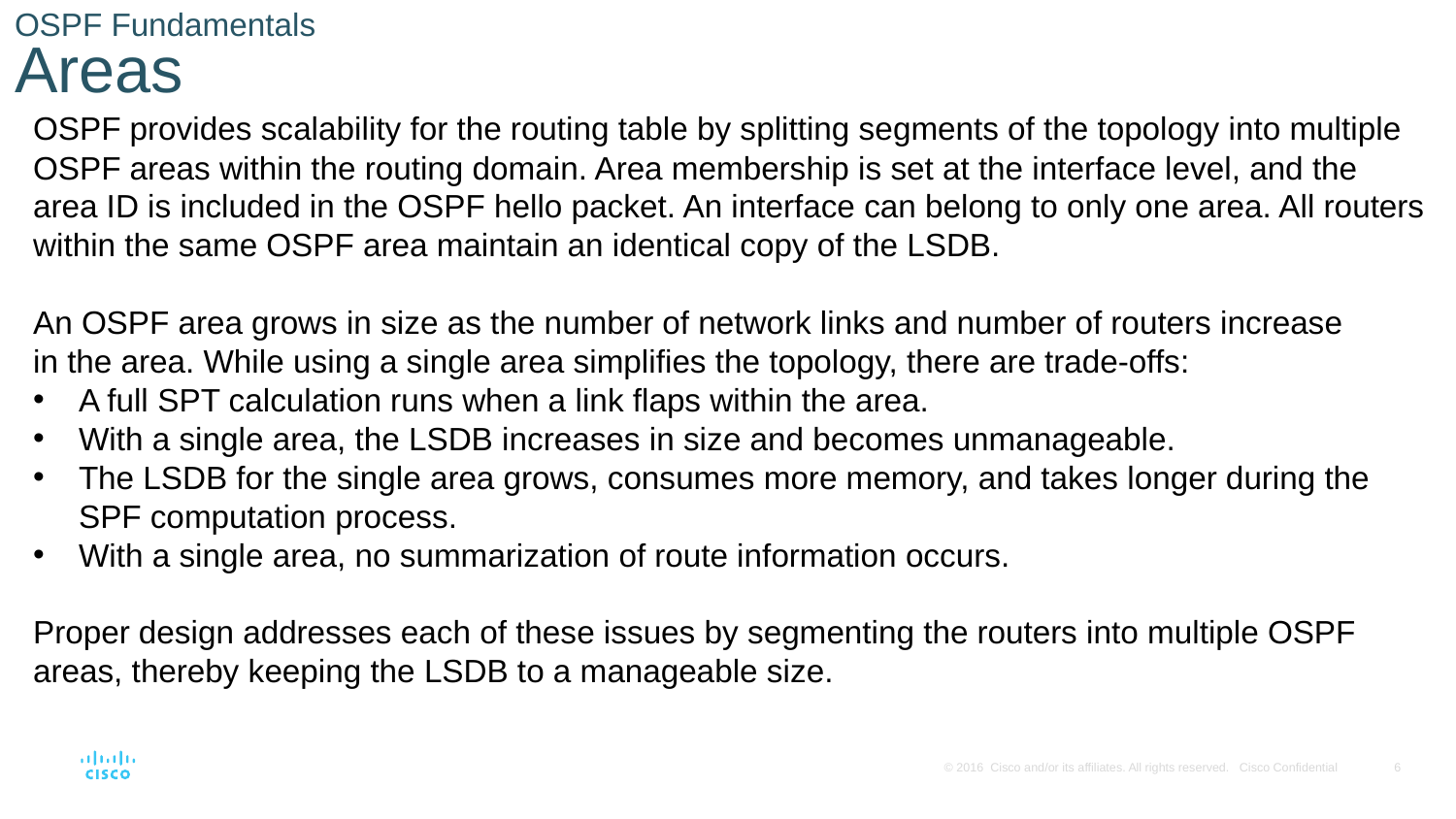

# OSPF Fundamentals Areas
OSPF provides scalability for the routing table by splitting segments of the topology into multiple OSPF areas within the routing domain. Area membership is set at the interface level, and the area ID is included in the OSPF hello packet. An interface can belong to only one area. All routers within the same OSPF area maintain an identical copy of the LSDB.

An OSPF area grows in size as the number of network links and number of routers increase
in the area. While using a single area simplifies the topology, there are trade-offs:
A full SPT calculation runs when a link flaps within the area.
With a single area, the LSDB increases in size and becomes unmanageable.
The LSDB for the single area grows, consumes more memory, and takes longer during the SPF computation process.
With a single area, no summarization of route information occurs.

Proper design addresses each of these issues by segmenting the routers into multiple OSPF
areas, thereby keeping the LSDB to a manageable size.